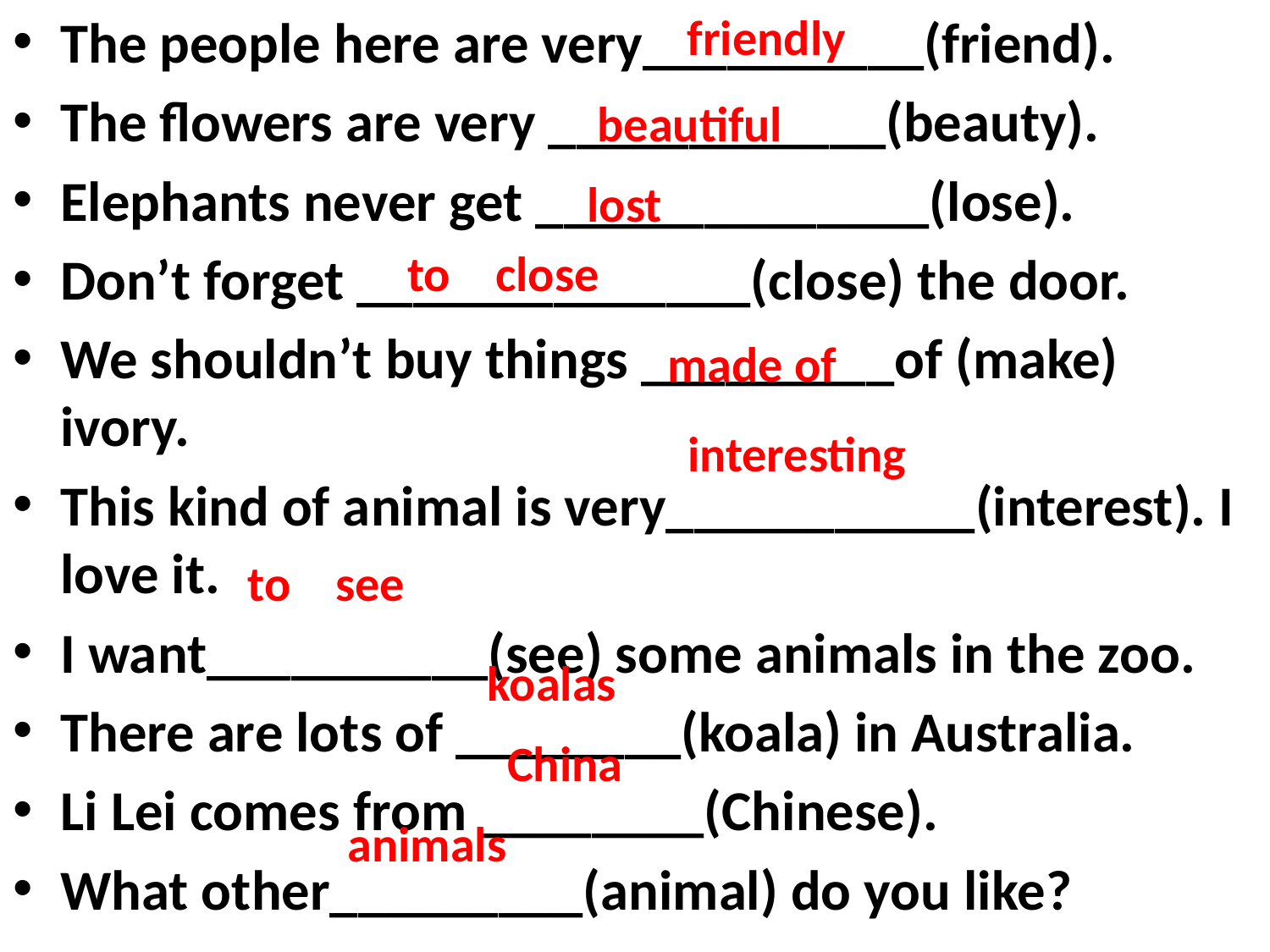

The people here are very__________(friend).
The flowers are very ____________(beauty).
Elephants never get ______________(lose).
Don’t forget ______________(close) the door.
We shouldn’t buy things _________of (make) ivory.
This kind of animal is very___________(interest). I love it.
I want__________(see) some animals in the zoo.
There are lots of ________(koala) in Australia.
Li Lei comes from ________(Chinese).
What other_________(animal) do you like?

friendly
#
beautiful
lost
to    close
made of
interesting
to    see
koalas
China
animals